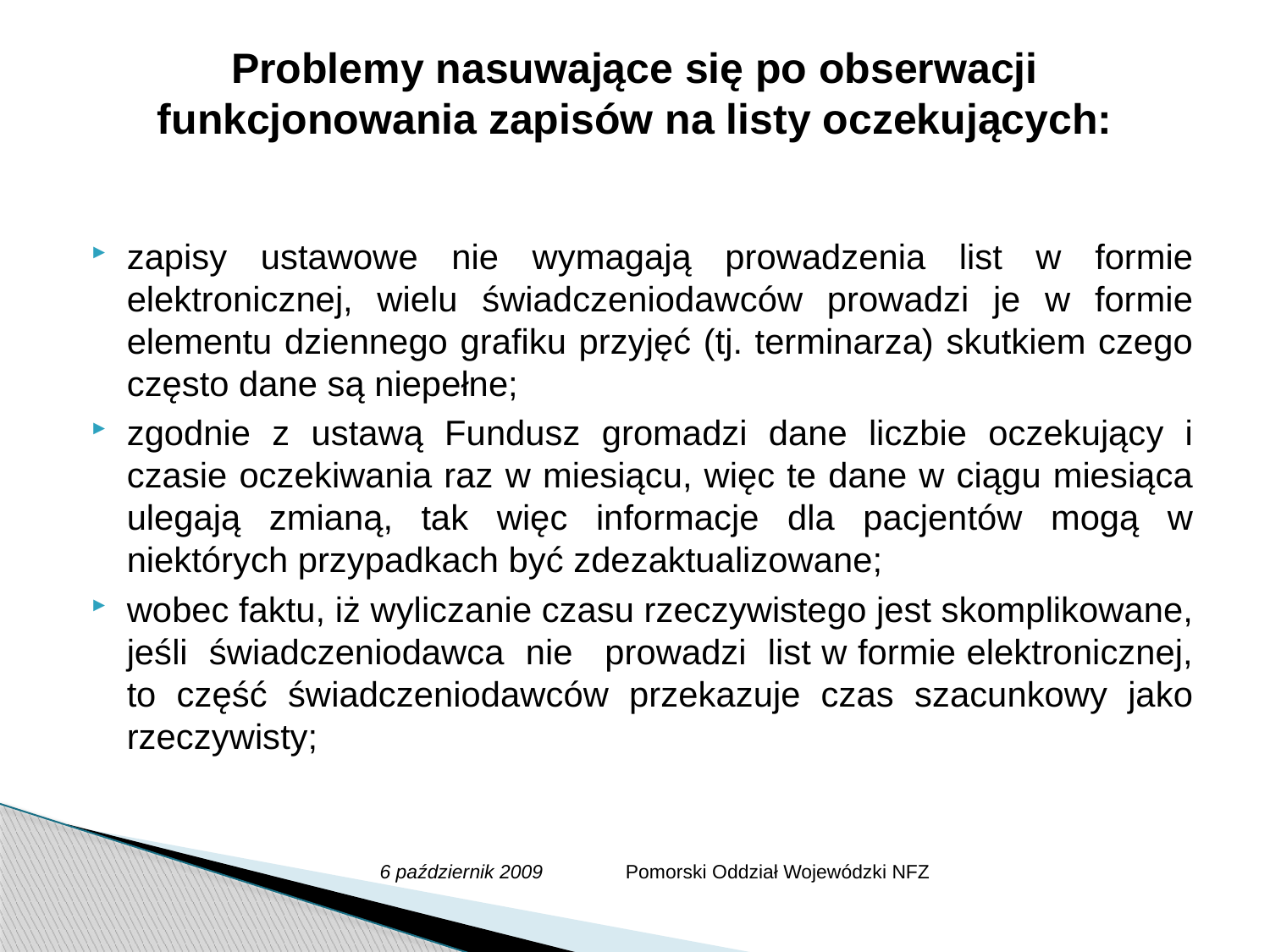

# Problemy nasuwające się po obserwacji funkcjonowania zapisów na listy oczekujących:

zapisy ustawowe nie wymagają prowadzenia list w formie elektronicznej, wielu świadczeniodawców prowadzi je w formie elementu dziennego grafiku przyjęć (tj. terminarza) skutkiem czego często dane są niepełne;
zgodnie z ustawą Fundusz gromadzi dane liczbie oczekujący i czasie oczekiwania raz w miesiącu, więc te dane w ciągu miesiąca ulegają zmianą, tak więc informacje dla pacjentów mogą w niektórych przypadkach być zdezaktualizowane;
wobec faktu, iż wyliczanie czasu rzeczywistego jest skomplikowane, jeśli  świadczeniodawca  nie   prowadzi  list w formie elektronicznej, to część świadczeniodawców przekazuje czas szacunkowy jako rzeczywisty;

6 październik 2009               Pomorski Oddział Wojewódzki NFZ